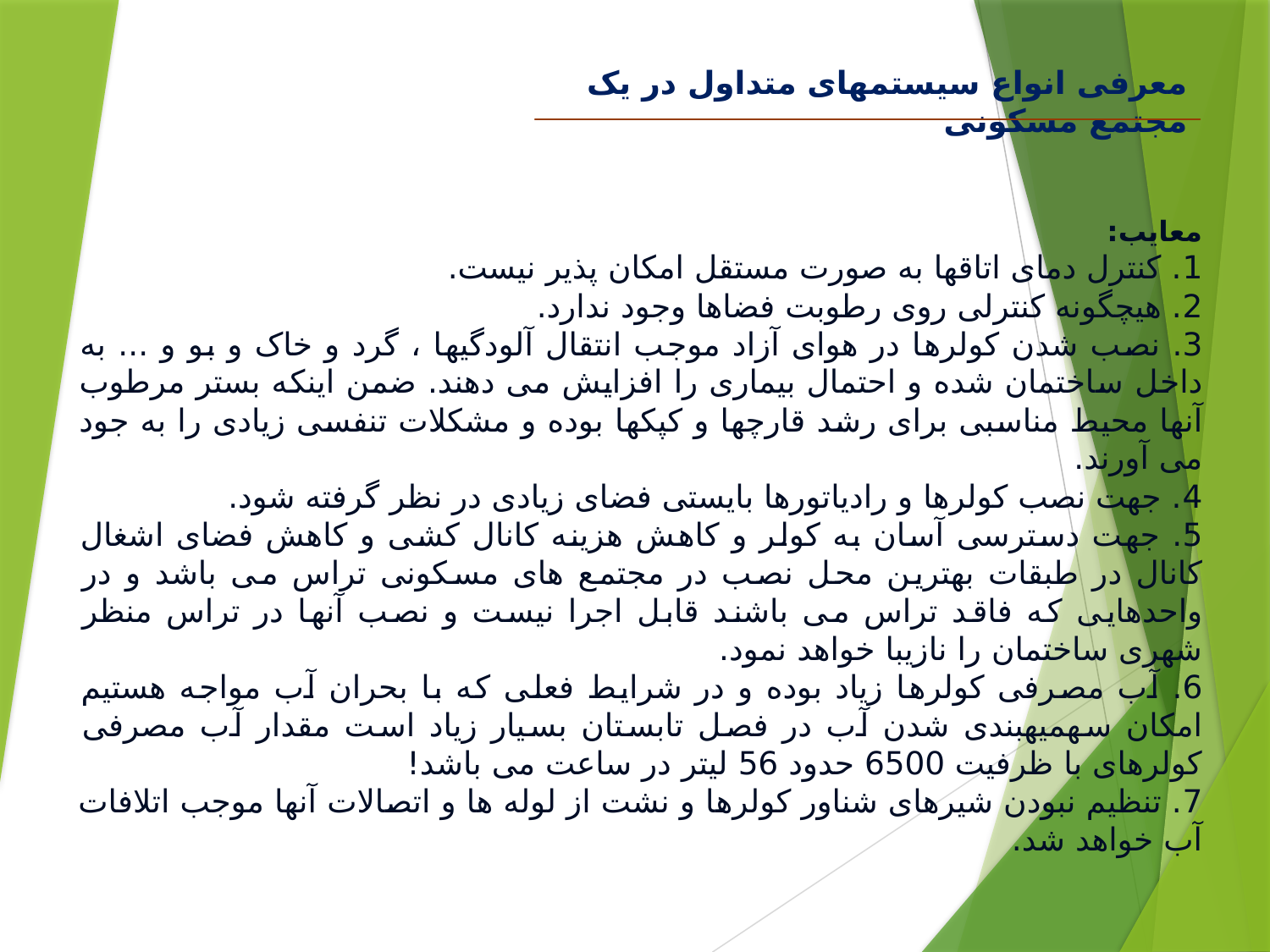

معرفی انواع سیستم‏های متداول در یک مجتمع مسکونی
معایب:
1. کنترل دمای اتاقها به صورت مستقل امکان پذیر نیست.
2. هیچگونه کنترلی روی رطوبت فضاها وجود ندارد.
3. نصب شدن کولرها در هوای آزاد موجب انتقال آلودگیها ، گرد و خاک و بو و ... به داخل ساختمان شده و احتمال بیماری را افزایش می دهند. ضمن اینکه بستر مرطوب آنها محیط مناسبی برای رشد قارچها و کپکها بوده و مشکلات تنفسی زیادی را به جود می آورند.
4. جهت نصب کولرها و رادیاتورها بایستی فضای زیادی در نظر گرفته شود.
5. جهت دسترسی آسان به کولر و کاهش هزینه کانال کشی و کاهش فضای اشغال کانال در طبقات بهترین محل نصب در مجتمع های مسکونی تراس می باشد و در واحدهایی که فاقد تراس می باشند قابل اجرا نیست و نصب آنها در تراس منظر شهری ساختمان را نازیبا خواهد نمود.
6. آب مصرفی کولرها زیاد بوده و در شرایط فعلی که با بحران آب مواجه هستیم امکان سهمیه‏بندی شدن آب در فصل تابستان بسیار زیاد است مقدار آب مصرفی کولرهای با ظرفیت 6500 حدود 56 لیتر در ساعت می باشد!
7. تنظیم نبودن شیرهای شناور کولرها و نشت از لوله ها و اتصالات آنها موجب اتلافات آب خواهد شد.